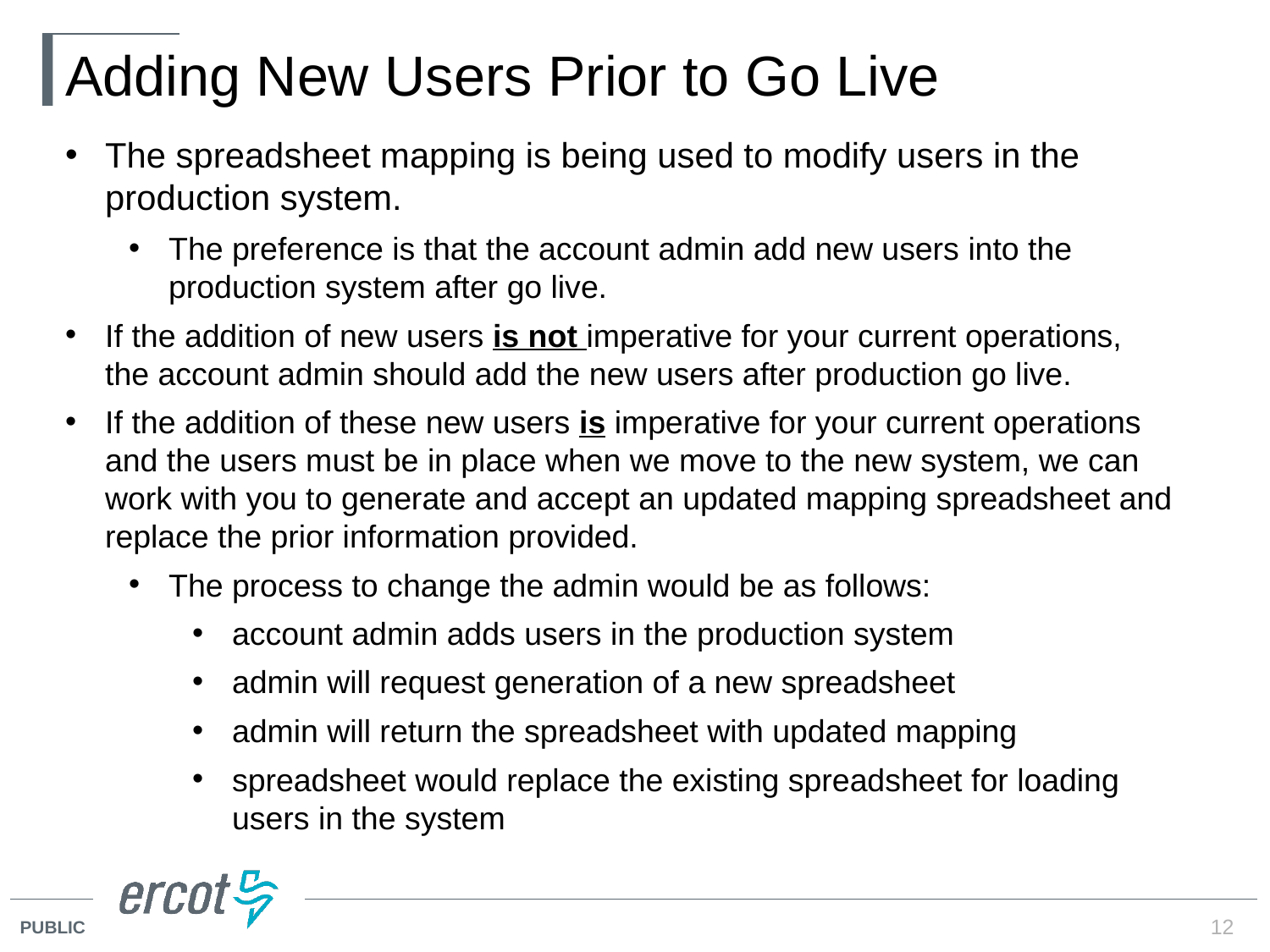

# Adding New Users Prior to Go Live
The spreadsheet mapping is being used to modify users in the production system.
The preference is that the account admin add new users into the production system after go live.
If the addition of new users is not imperative for your current operations, the account admin should add the new users after production go live.
If the addition of these new users is imperative for your current operations and the users must be in place when we move to the new system, we can work with you to generate and accept an updated mapping spreadsheet and replace the prior information provided.
The process to change the admin would be as follows:
account admin adds users in the production system
admin will request generation of a new spreadsheet
admin will return the spreadsheet with updated mapping
spreadsheet would replace the existing spreadsheet for loading users in the system
12